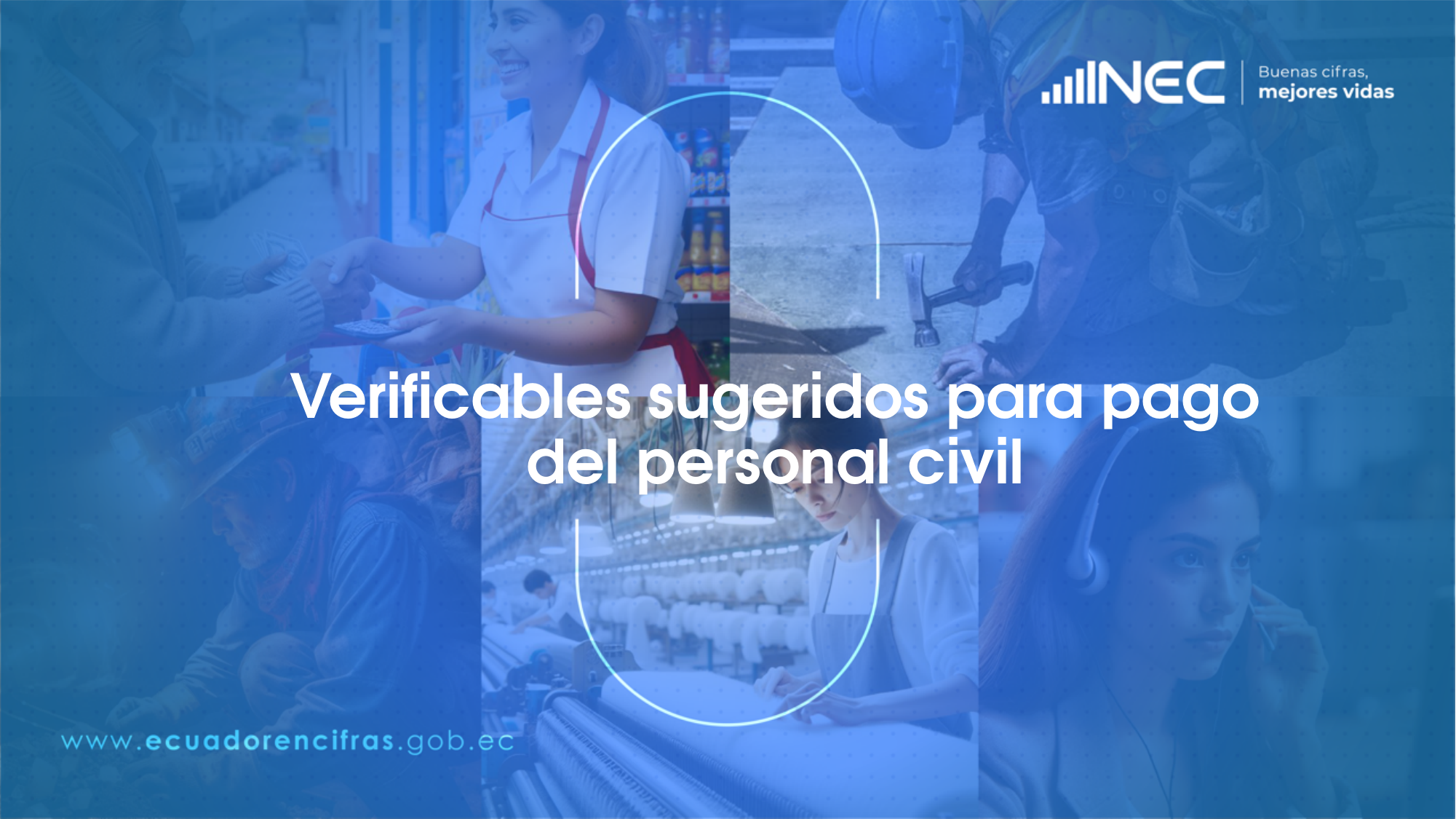

# Verificables sugeridos para pago del personal civil